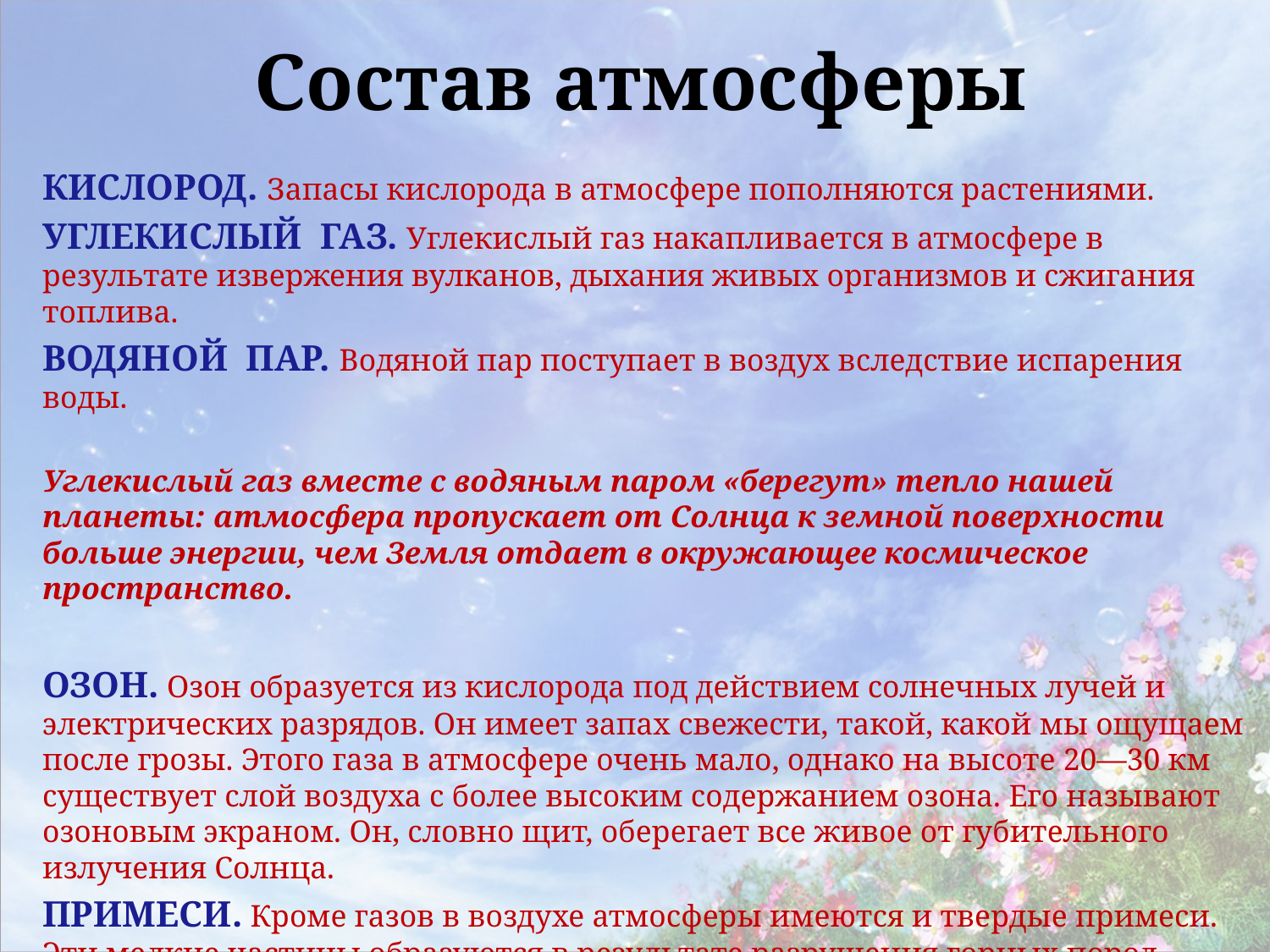

# Состав атмосферы
КИСЛОРОД. Запасы кислорода в атмосфере пополняются растениями.
УГЛЕКИСЛЫЙ  ГАЗ. Углекислый газ накапливается в атмосфере в результате извержения вулканов, дыхания живых организмов и сжигания топлива.
ВОДЯНОЙ  ПАР. Водяной пар поступает в воздух вследствие испарения воды.

Углекислый газ вместе с водяным паром «берегут» тепло нашей планеты: атмосфера пропускает от Солнца к земной поверхности больше энергии, чем Земля отдает в окружающее космическое пространство.

ОЗОН. Озон образуется из кислорода под действием солнечных лучей и электрических разрядов. Он имеет запах свежести, такой, какой мы ощущаем после грозы. Этого газа в атмосфере очень мало, однако на высоте 20—30 км существует слой воздуха с более высоким содержанием озона. Его называют озоновым экраном. Он, словно щит, оберегает все живое от губительного излучения Солнца.
ПРИМЕСИ. Кроме газов в воздухе атмосферы имеются и твердые примеси. Эти мелкие частицы образуются в результате разрушения горных пород, извержения вулканов, пыльных бурь, сжигания топлива. С одной стороны, они загрязняют воздух, но, с другой стороны, без них невозможно образование облаков.